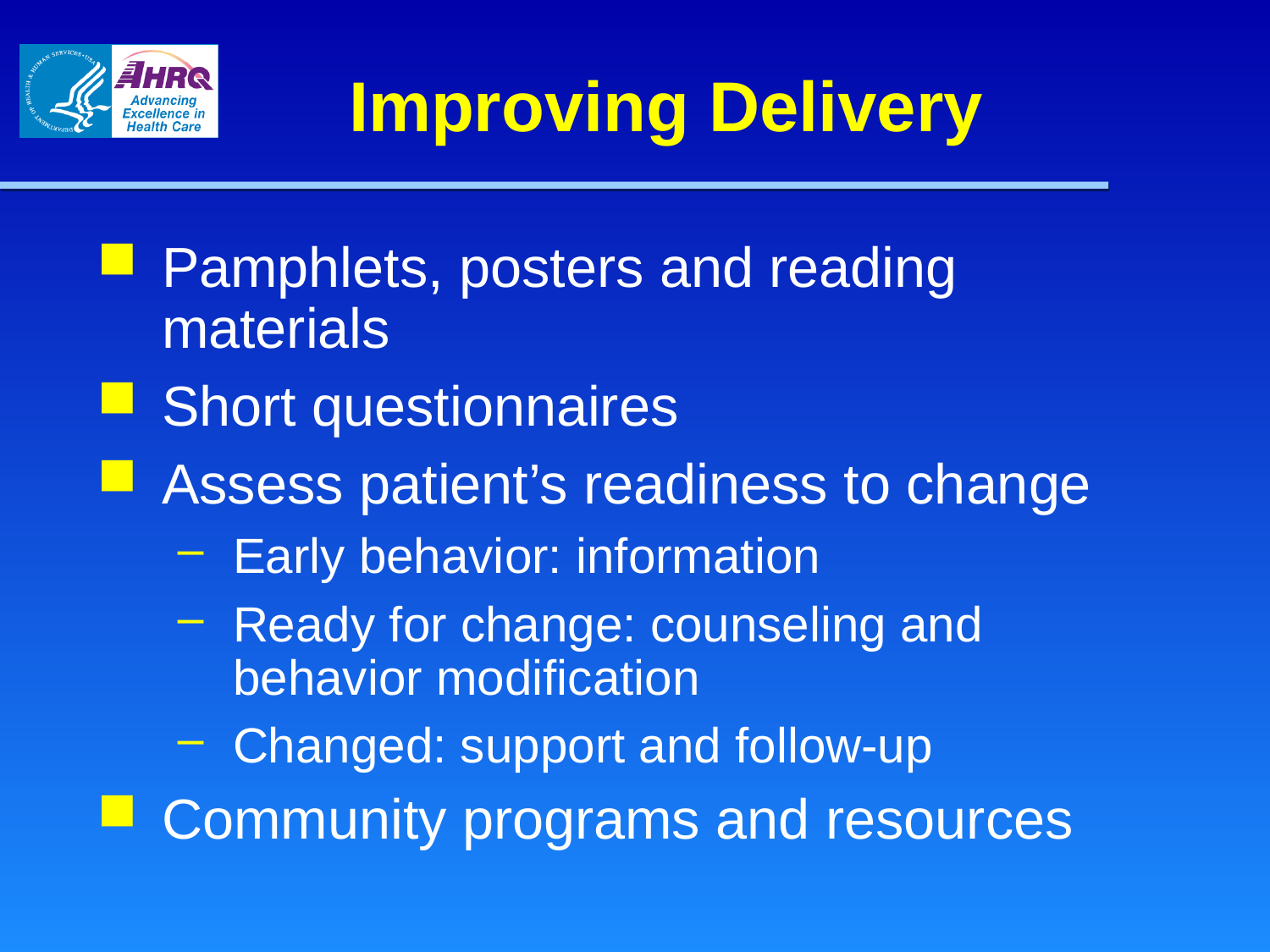

# Improving Delivery
Pamphlets, posters and reading materials
Short questionnaires
Assess patient’s readiness to change
Early behavior: information
Ready for change: counseling and behavior modification
Changed: support and follow-up
Community programs and resources